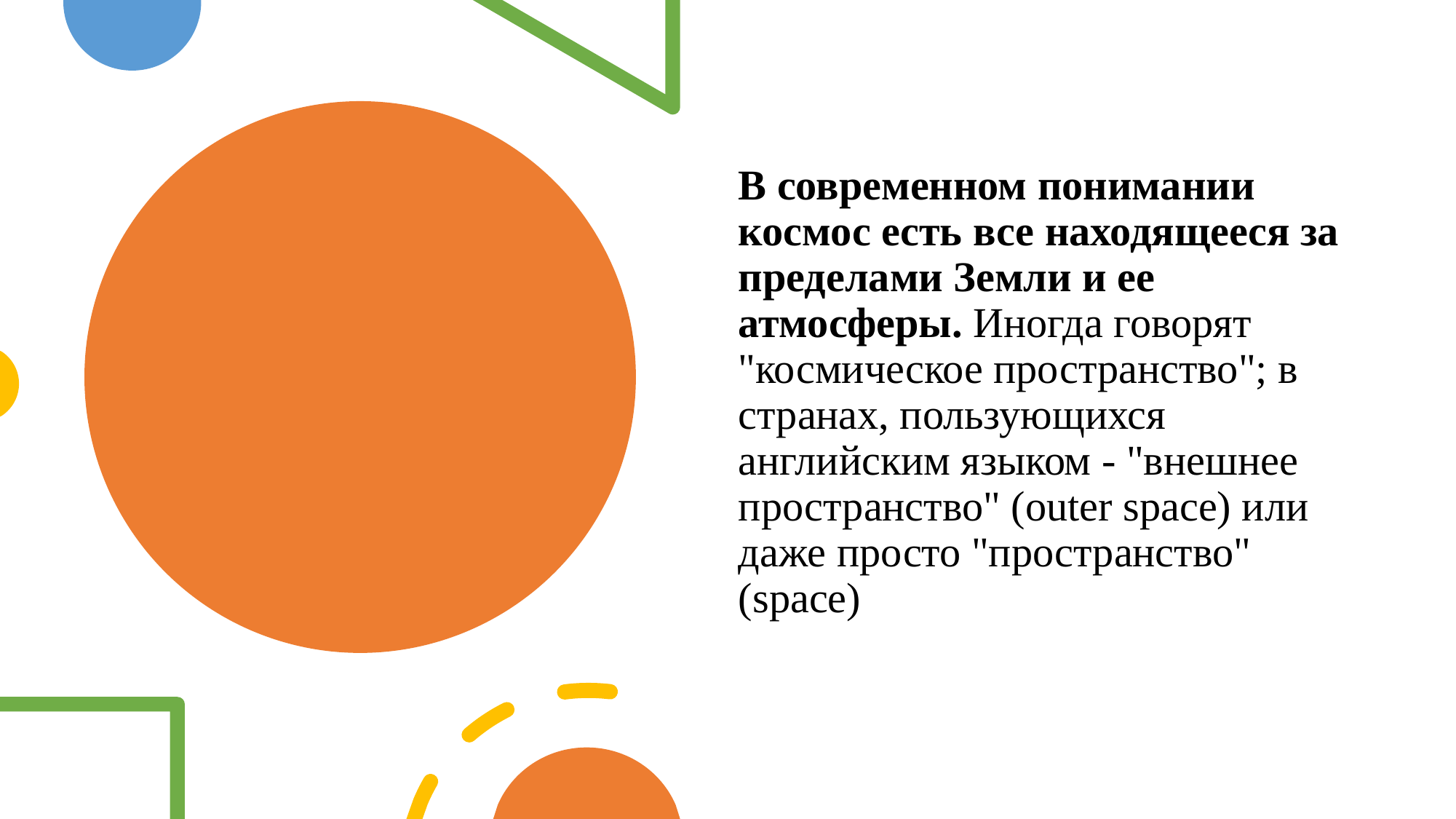

В современном понимании космос есть все находящееся за пределами Земли и ее атмосферы. Иногда говорят "космическое пространство"; в странах, пользующихся английским языком - "внешнее пространство" (outer space) или даже просто "пространство" (space)